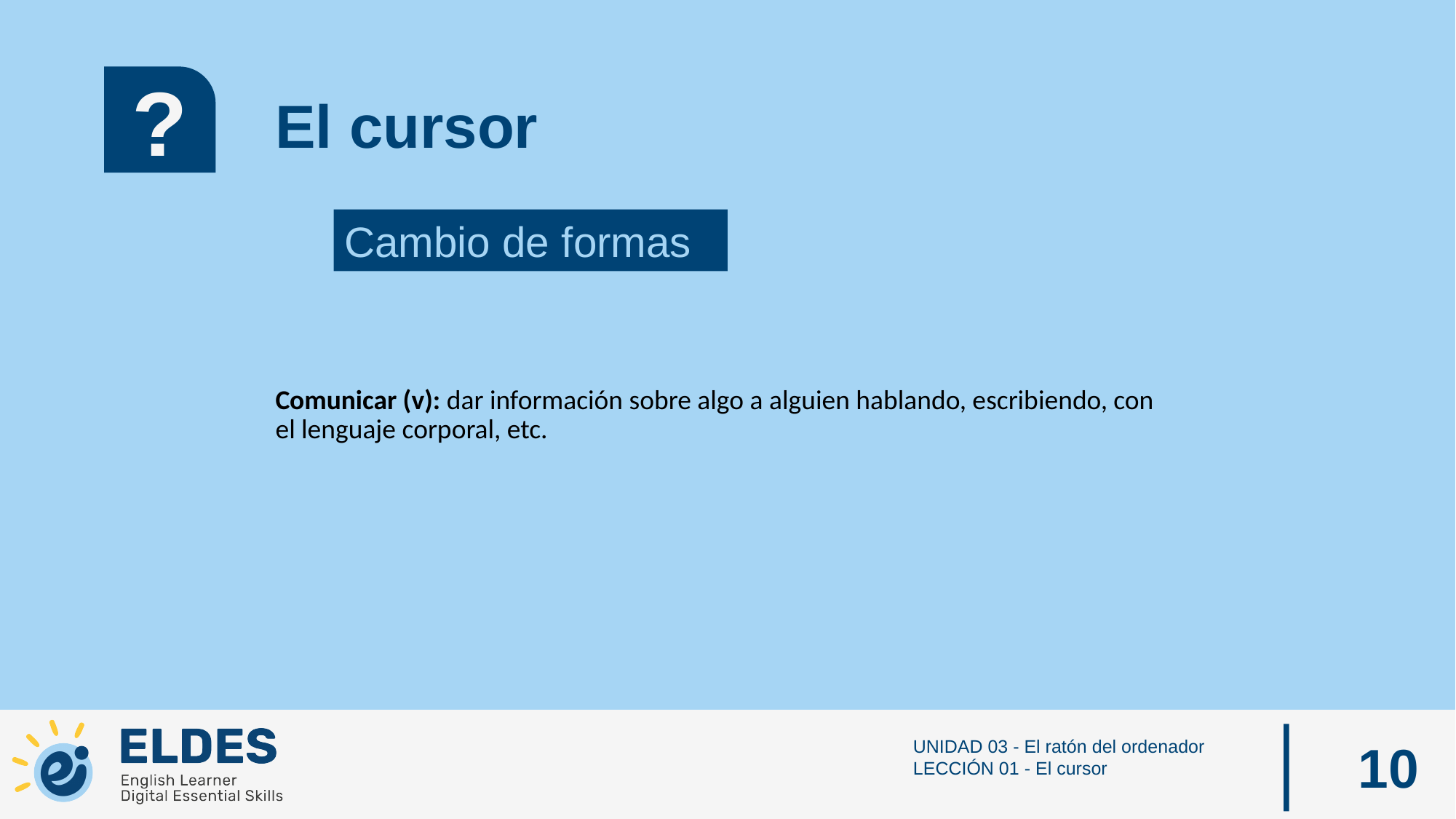

El cursor
Cambio de formas
Comunicar (v): dar información sobre algo a alguien hablando, escribiendo, con el lenguaje corporal, etc.
10
UNIDAD 03 - El ratón del ordenador
LECCIÓN 01 - El cursor